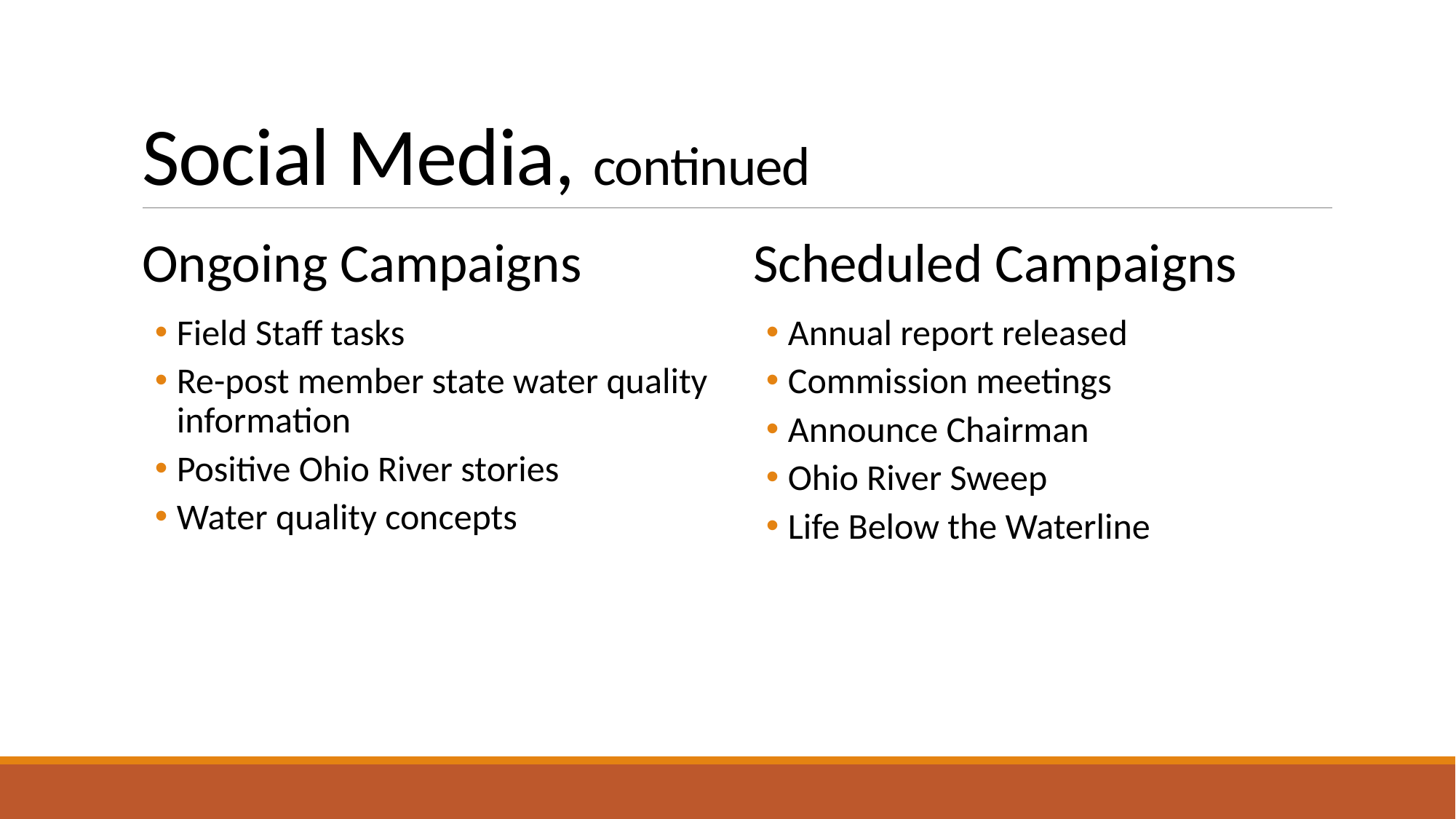

# Social Media, continued
Ongoing Campaigns
Scheduled Campaigns
Field Staff tasks
Re-post member state water quality information
Positive Ohio River stories
Water quality concepts

Annual report released
Commission meetings
Announce Chairman
Ohio River Sweep
Life Below the Waterline